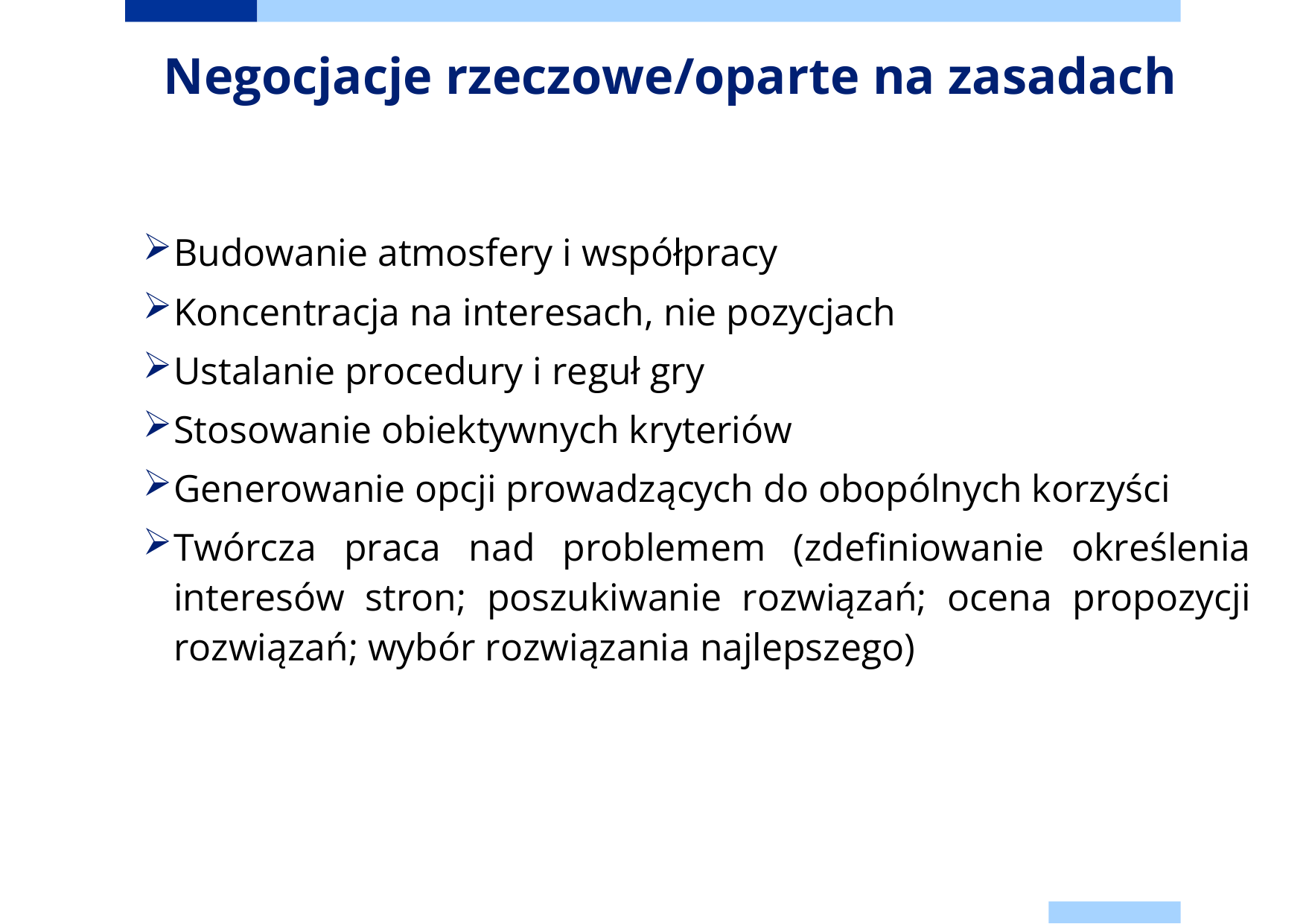

# Negocjacje rzeczowe/oparte na zasadach
Budowanie atmosfery i współpracy
Koncentracja na interesach, nie pozycjach
Ustalanie procedury i reguł gry
Stosowanie obiektywnych kryteriów
Generowanie opcji prowadzących do obopólnych korzyści
Twórcza praca nad problemem (zdefiniowanie określenia interesów stron; poszukiwanie rozwiązań; ocena propozycji rozwiązań; wybór rozwiązania najlepszego)